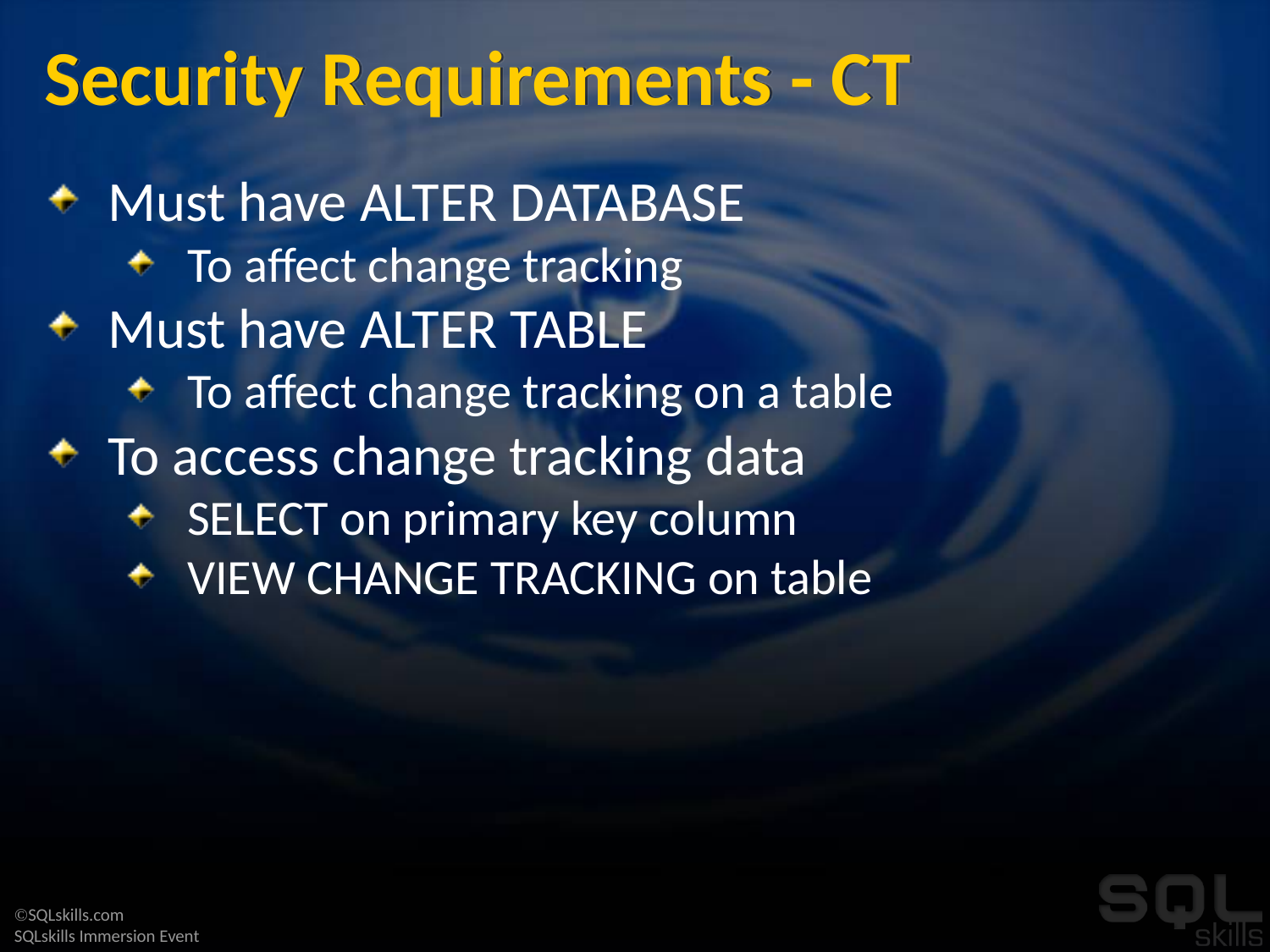

# Security Requirements - CT
Must have ALTER DATABASE
To affect change tracking
Must have ALTER TABLE
To affect change tracking on a table
To access change tracking data
SELECT on primary key column
VIEW CHANGE TRACKING on table